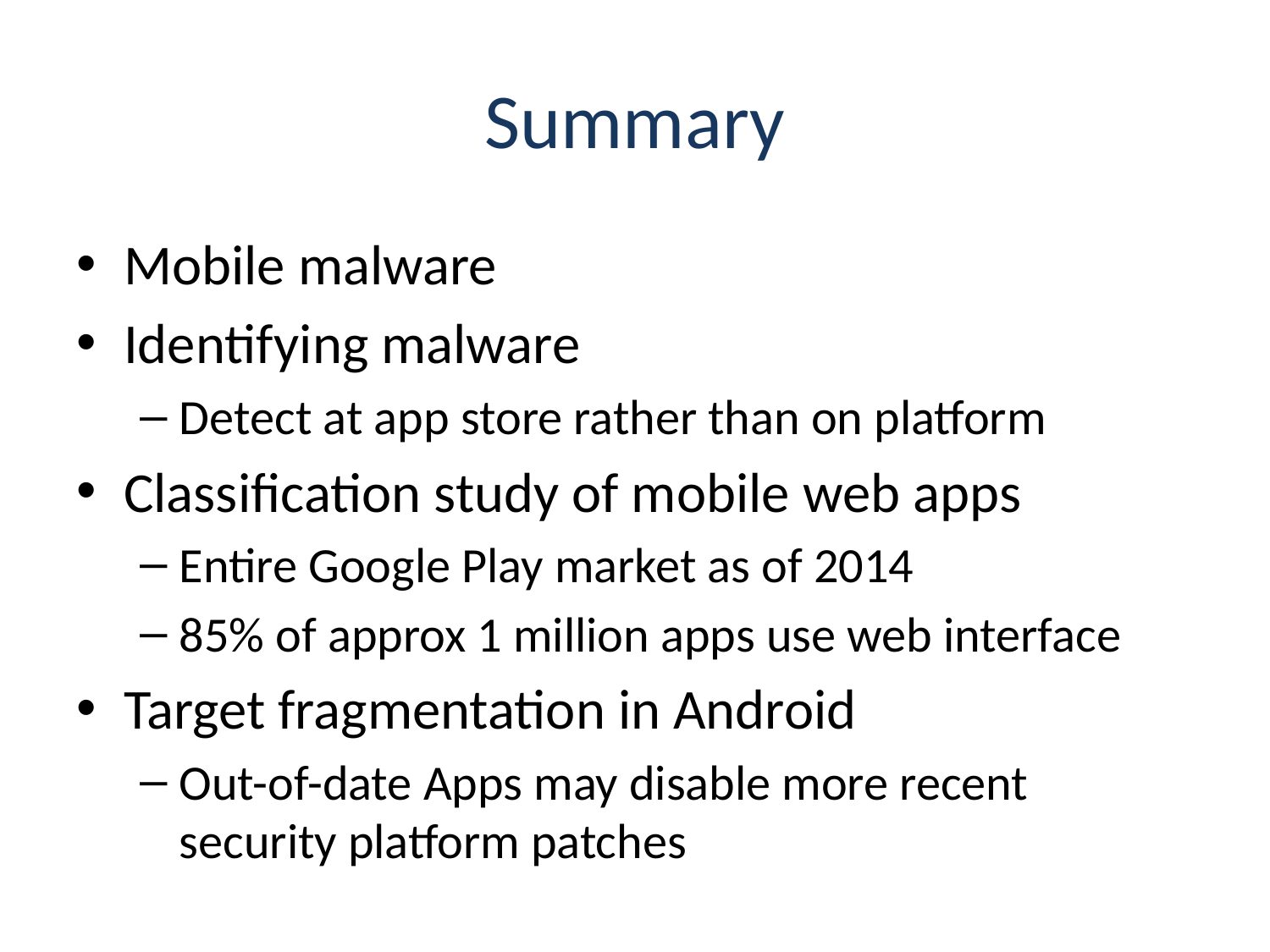

# Summary
Mobile malware
Identifying malware
Detect at app store rather than on platform
Classification study of mobile web apps
Entire Google Play market as of 2014
85% of approx 1 million apps use web interface
Target fragmentation in Android
Out-of-date Apps may disable more recent security platform patches